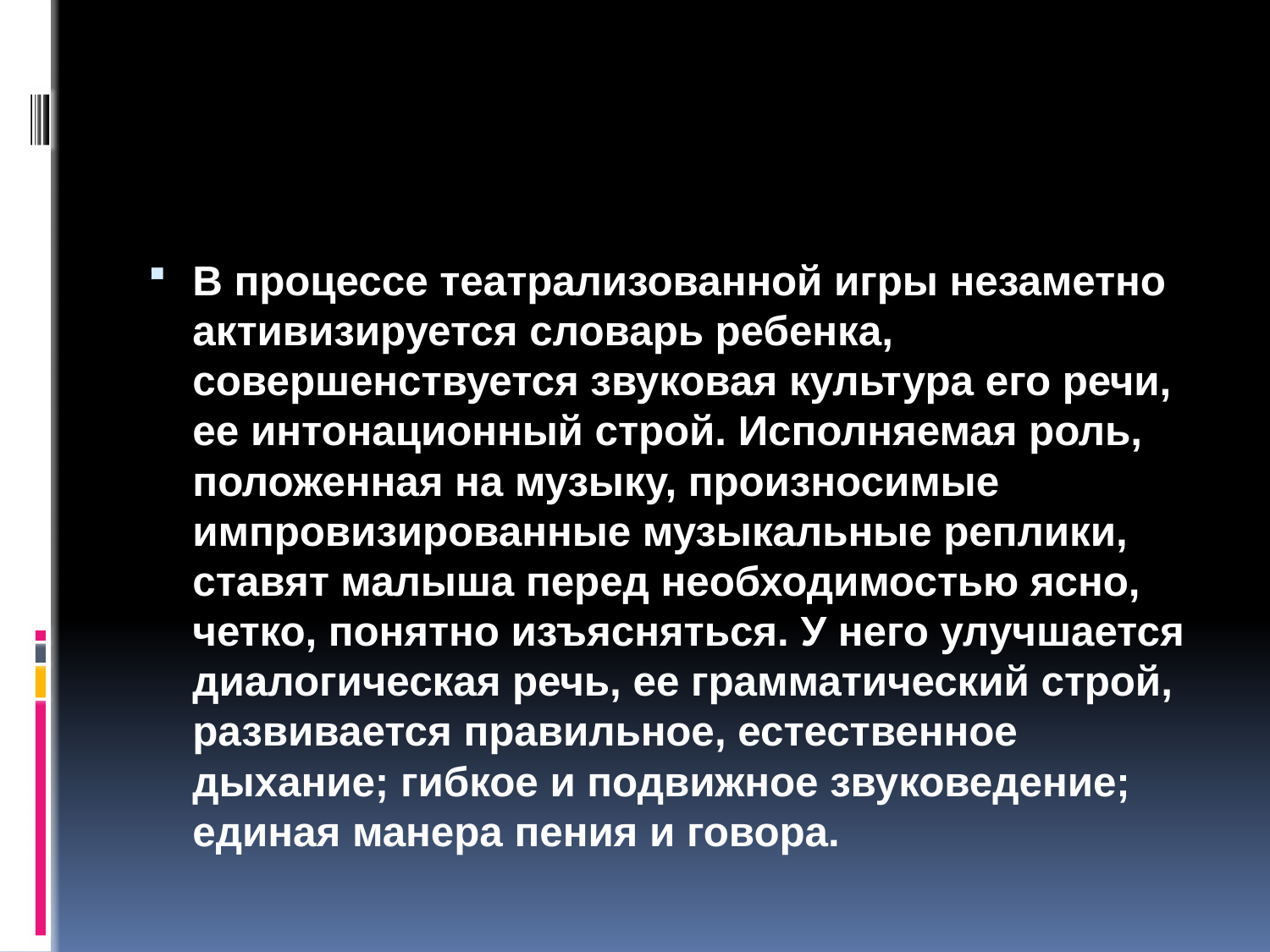

#
В процессе театрализованной игры незаметно активизируется словарь ребенка, совершенствуется звуковая культура его речи, ее интонационный строй. Исполняемая роль, положенная на музыку, произносимые импровизированные музыкальные реплики, ставят малыша перед необходимостью ясно, четко, понятно изъясняться. У него улучшается диалогическая речь, ее грамматический строй, развивается правильное, естественное дыхание; гибкое и подвижное звуковедение; единая манера пения и говора.